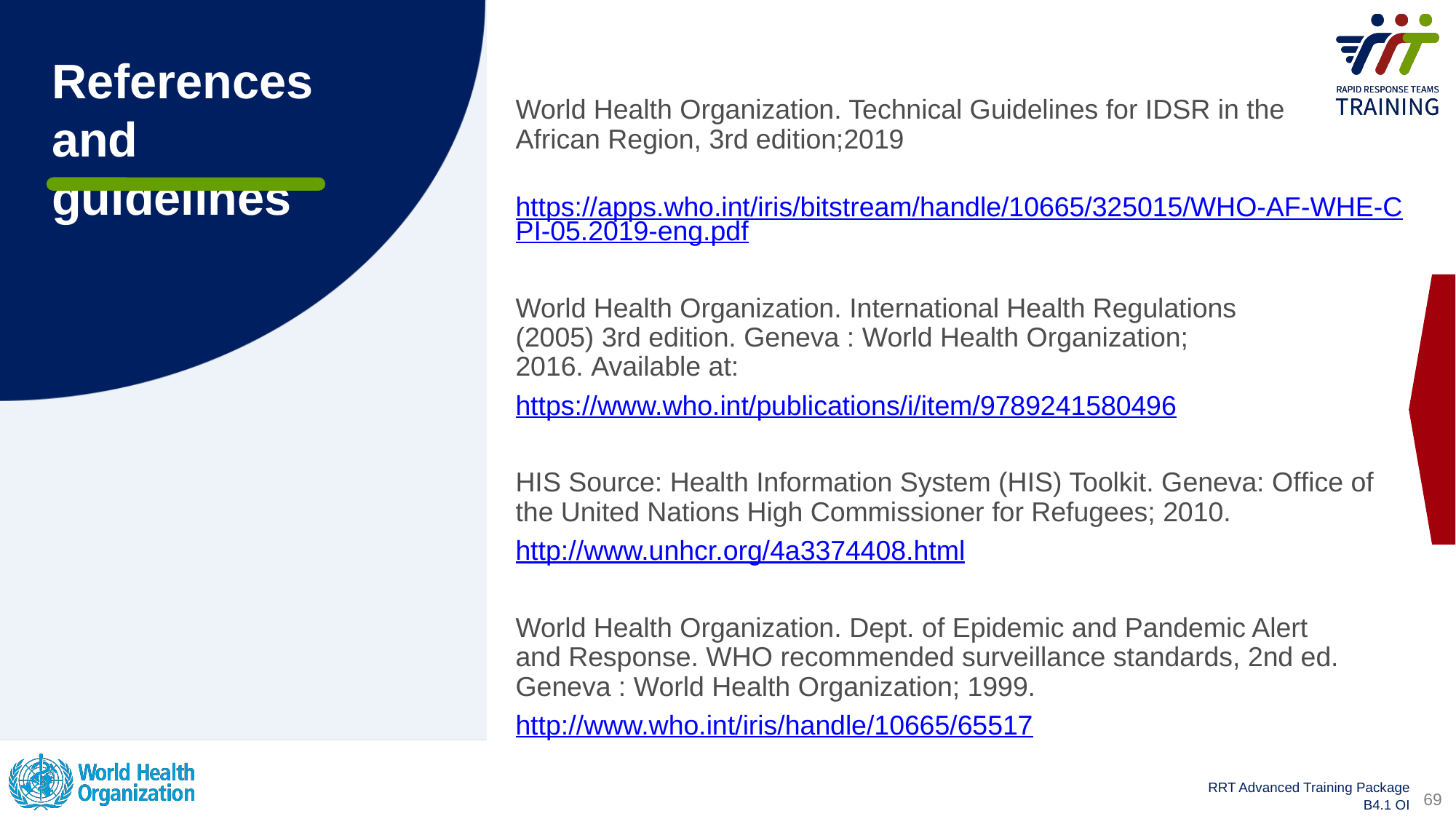

References and guidelines
World Health Organization. Technical Guidelines for IDSR in the African Region, 3rd edition;2019
 https://apps.who.int/iris/bitstream/handle/10665/325015/WHO-AF-WHE-CPI-05.2019-eng.pdf

World Health Organization. International Health Regulations (2005) 3rd edition. Geneva : World Health Organization; 2016. Available at:
https://www.who.int/publications/i/item/9789241580496

HIS Source: Health Information System (HIS) Toolkit. Geneva: Ofﬁce of the United Nations High Commissioner for Refugees; 2010.
http://www.unhcr.org/4a3374408.html

World Health Organization. Dept. of Epidemic and Pandemic Alert and Response. WHO recommended surveillance standards, 2nd ed. Geneva : World Health Organization; 1999.
http://www.who.int/iris/handle/10665/65517